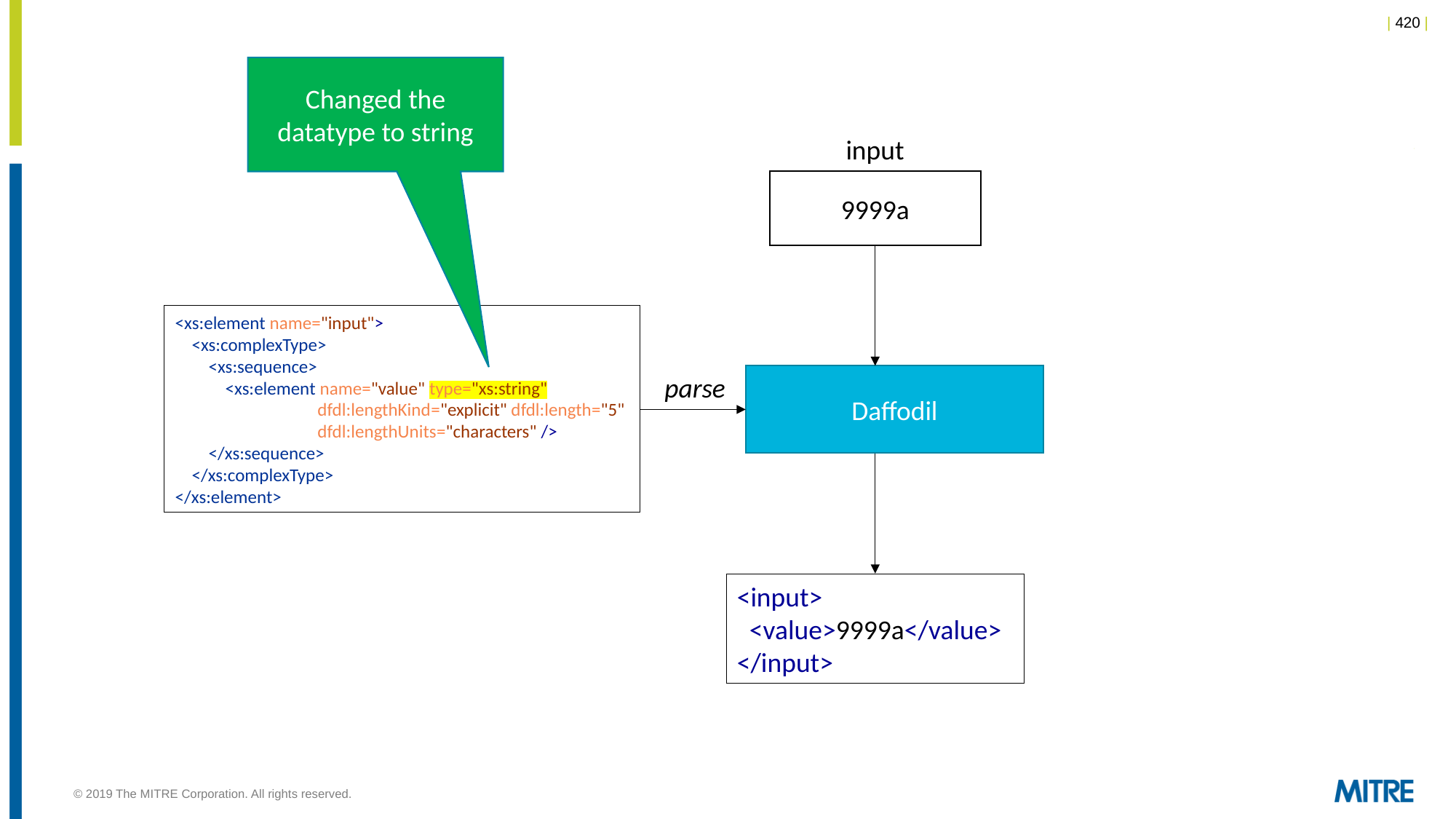

Changed the datatype to string
input
9999a
<xs:element name="input">
    <xs:complexType>
        <xs:sequence>
            <xs:element name="value" type="xs:string"
 	        dfdl:lengthKind="explicit" dfdl:length="5"
 	        dfdl:lengthUnits="characters" />
        </xs:sequence>
    </xs:complexType>
</xs:element>
parse
Daffodil
<input>
  <value>9999a</value>
</input>
© 2019 The MITRE Corporation. All rights reserved.